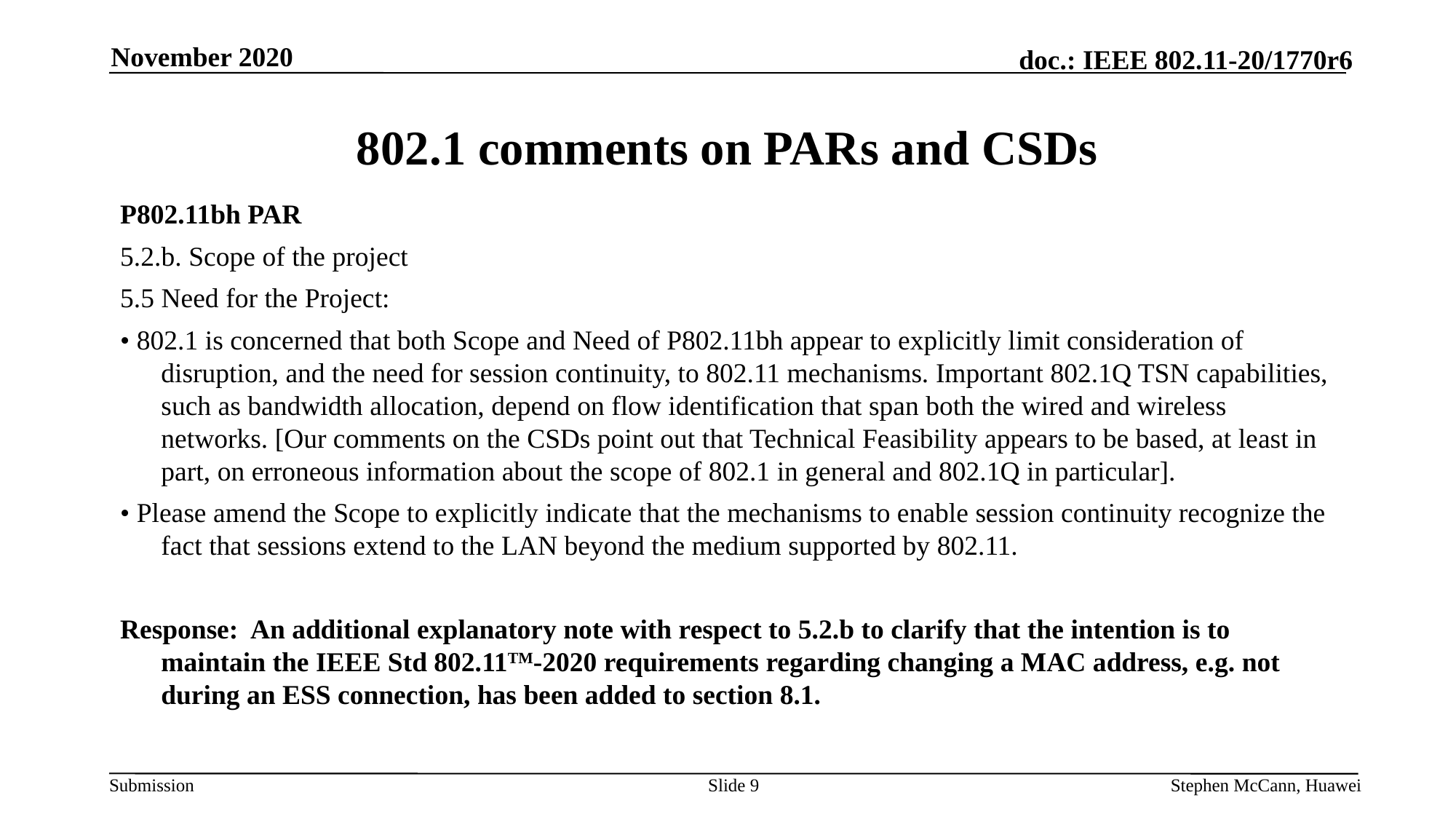

November 2020
# 802.1 comments on PARs and CSDs
P802.11bh PAR
5.2.b. Scope of the project
5.5 Need for the Project:
• 802.1 is concerned that both Scope and Need of P802.11bh appear to explicitly limit consideration of disruption, and the need for session continuity, to 802.11 mechanisms. Important 802.1Q TSN capabilities, such as bandwidth allocation, depend on flow identification that span both the wired and wireless networks. [Our comments on the CSDs point out that Technical Feasibility appears to be based, at least in part, on erroneous information about the scope of 802.1 in general and 802.1Q in particular].
• Please amend the Scope to explicitly indicate that the mechanisms to enable session continuity recognize the fact that sessions extend to the LAN beyond the medium supported by 802.11.

Response:  An additional explanatory note with respect to 5.2.b to clarify that the intention is to maintain the IEEE Std 802.11TM-2020 requirements regarding changing a MAC address, e.g. not during an ESS connection, has been added to section 8.1.

Slide 9
Stephen McCann, Huawei